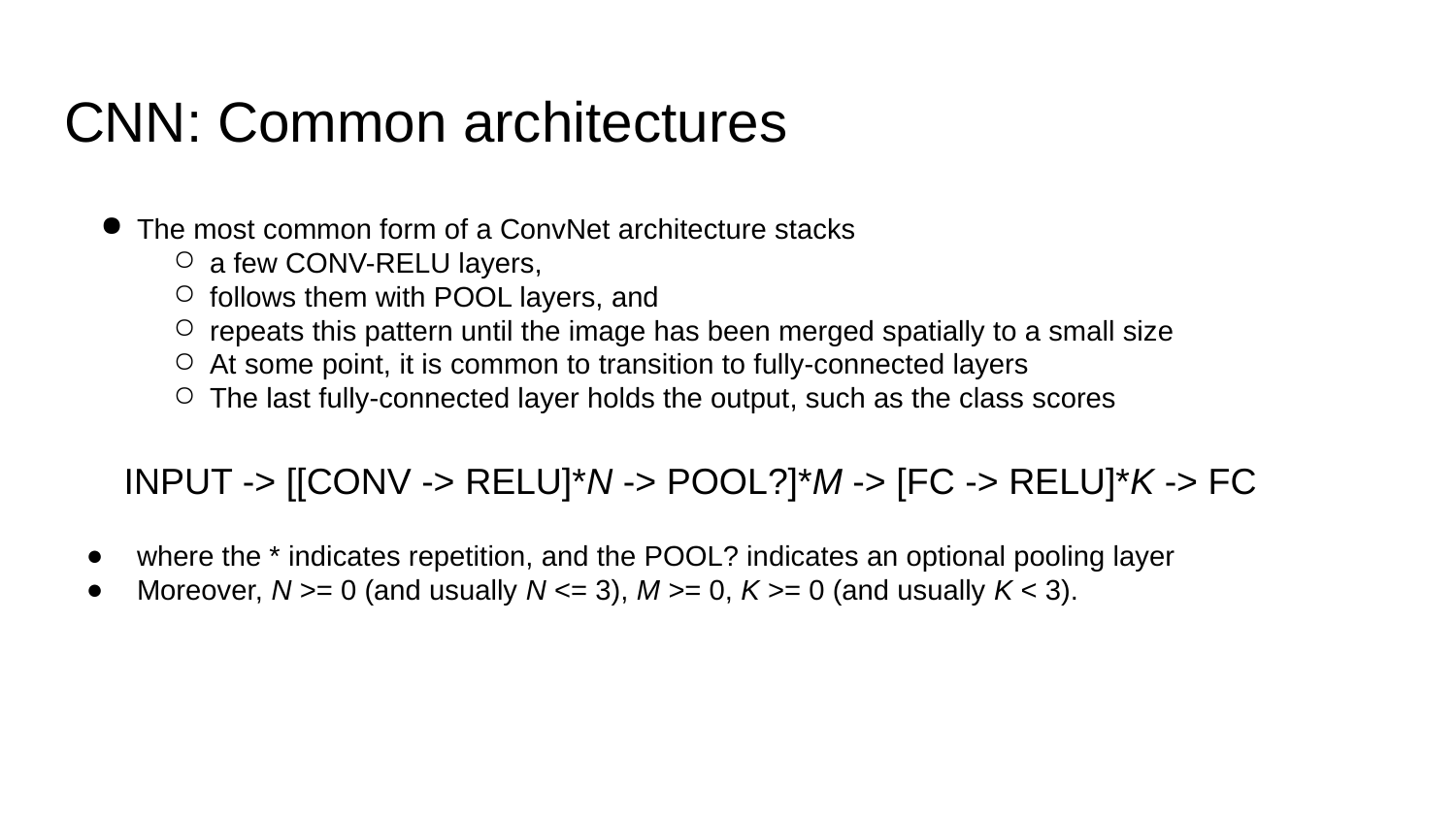

# CNN: Common architectures

The most common form of a ConvNet architecture stacks
a few CONV-RELU layers,
follows them with POOL layers, and
repeats this pattern until the image has been merged spatially to a small size
At some point, it is common to transition to fully-connected layers
The last fully-connected layer holds the output, such as the class scores
INPUT -> [[CONV -> RELU]*N -> POOL?]*M -> [FC -> RELU]*K -> FC

where the * indicates repetition, and the POOL? indicates an optional pooling layer
Moreover, N >= 0 (and usually N <= 3), M >= 0, K >= 0 (and usually K < 3).